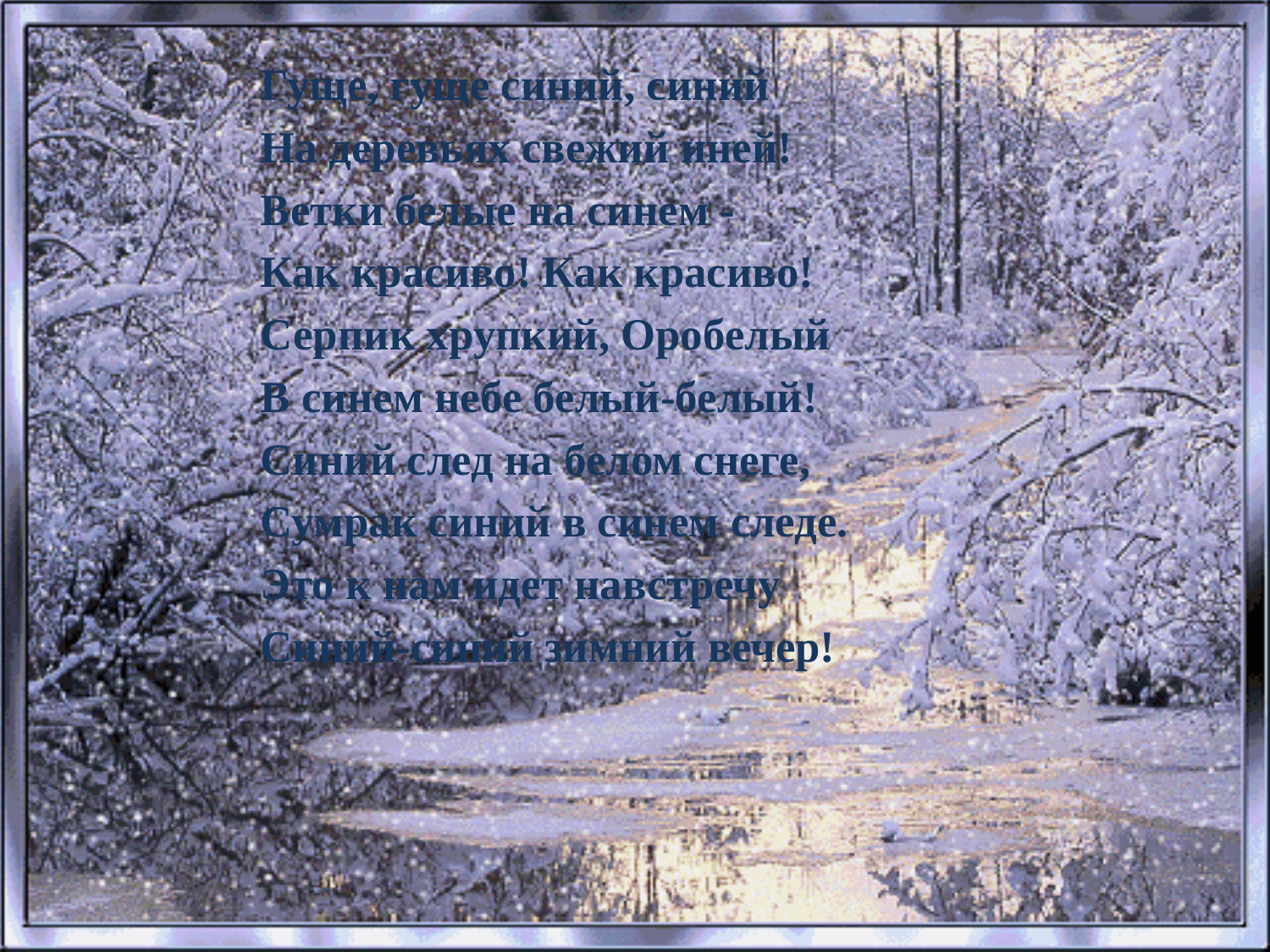

Гуще, гуще синий, синий
На деревьях свежий иней!
Ветки белые на синем -
Как красиво! Как красиво!
Серпик хрупкий, Оробелый
В синем небе белый-белый!
Синий след на белом снеге,
Сумрак синий в синем следе.
Это к нам идет навстречу
Синий-синий зимний вечер!